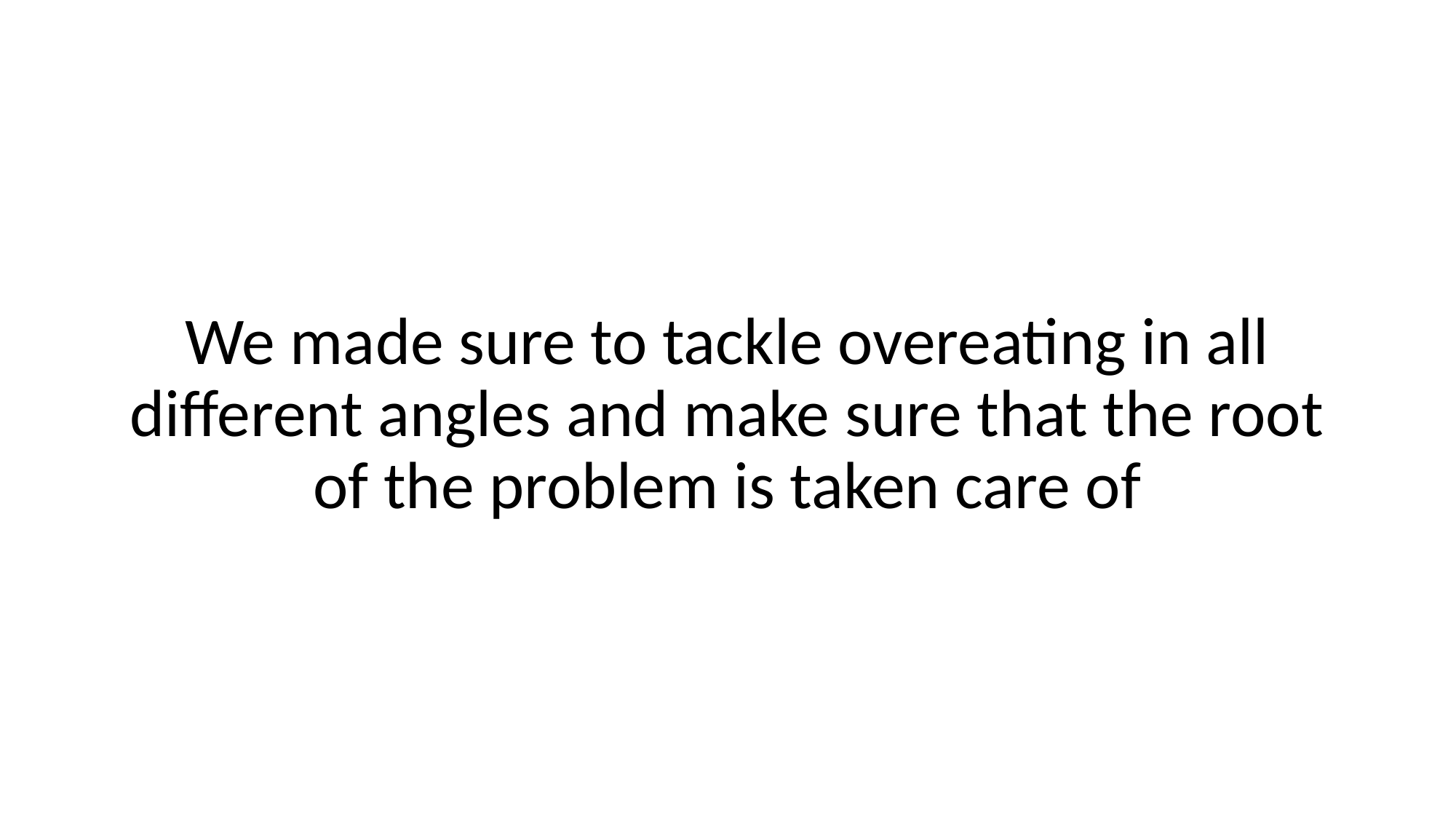

We made sure to tackle overeating in all different angles and make sure that the root of the problem is taken care of